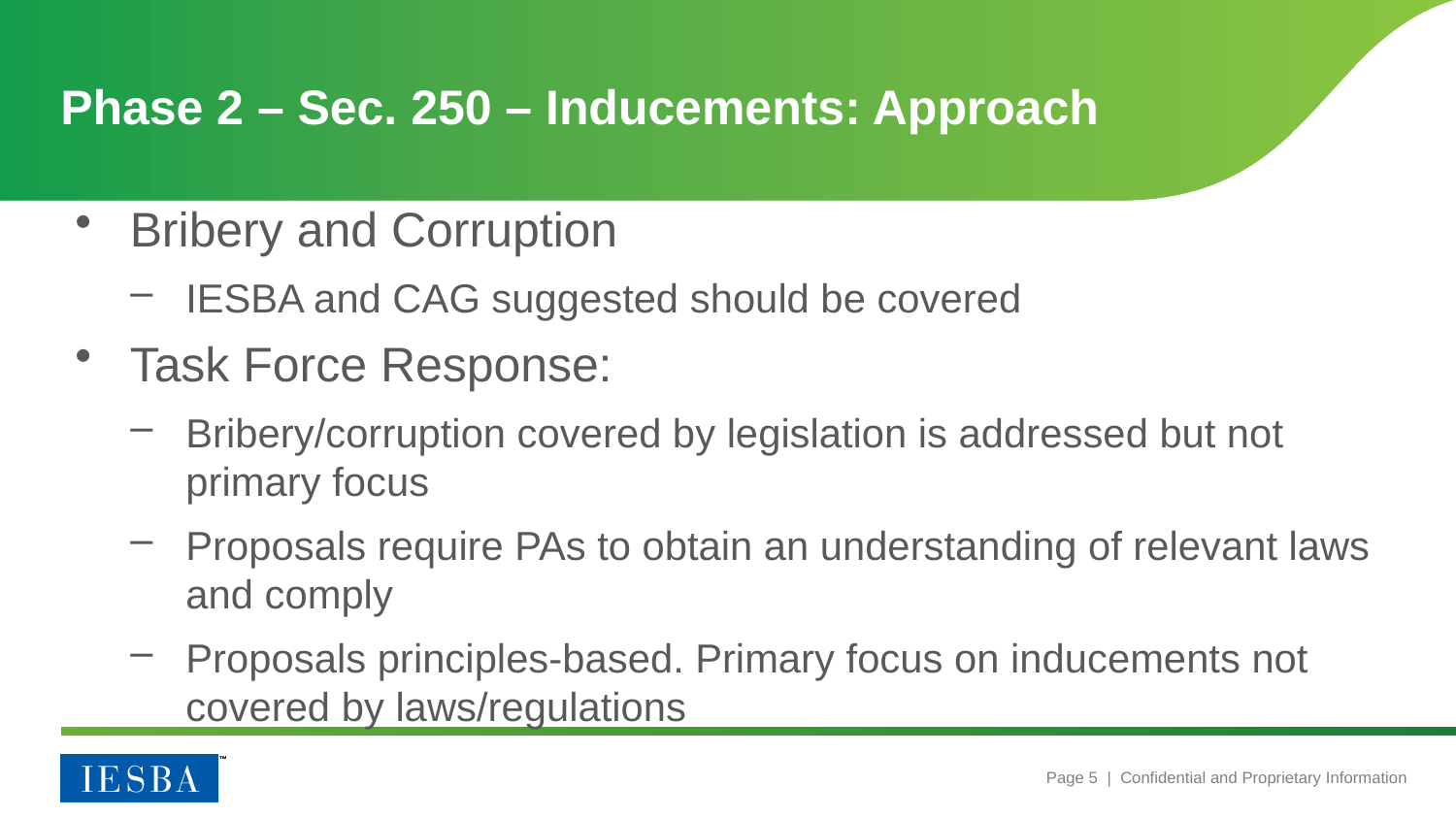

# Phase 2 – Sec. 250 – Inducements: Approach
Bribery and Corruption
IESBA and CAG suggested should be covered
Task Force Response:
Bribery/corruption covered by legislation is addressed but not primary focus
Proposals require PAs to obtain an understanding of relevant laws and comply
Proposals principles-based. Primary focus on inducements not covered by laws/regulations